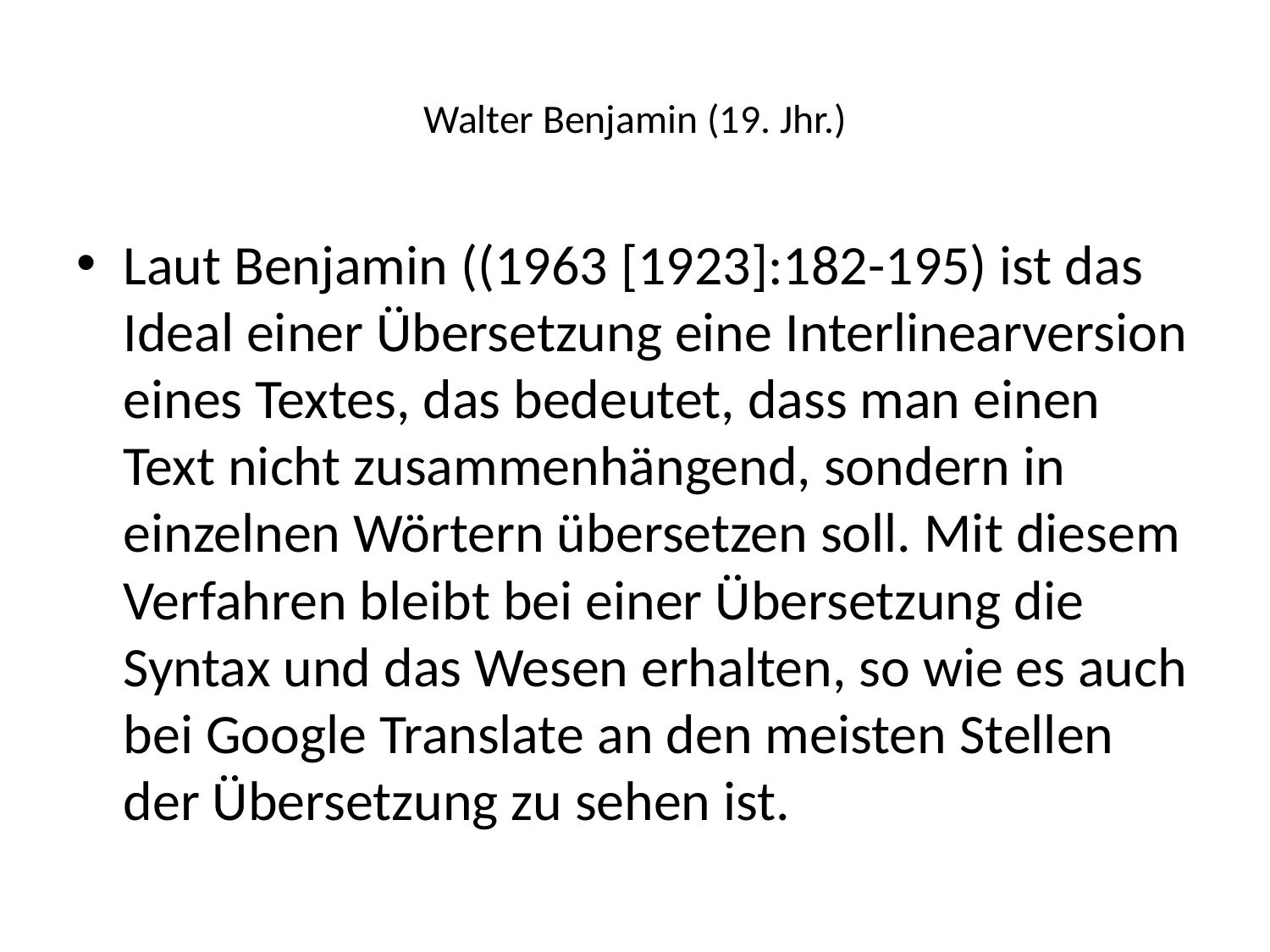

# Walter Benjamin (19. Jhr.)
Laut Benjamin ((1963 [1923]:182-195) ist das Ideal einer Übersetzung eine Interlinearversion eines Textes, das bedeutet, dass man einen Text nicht zusammenhängend, sondern in einzelnen Wörtern übersetzen soll. Mit diesem Verfahren bleibt bei einer Übersetzung die Syntax und das Wesen erhalten, so wie es auch bei Google Translate an den meisten Stellen der Übersetzung zu sehen ist.